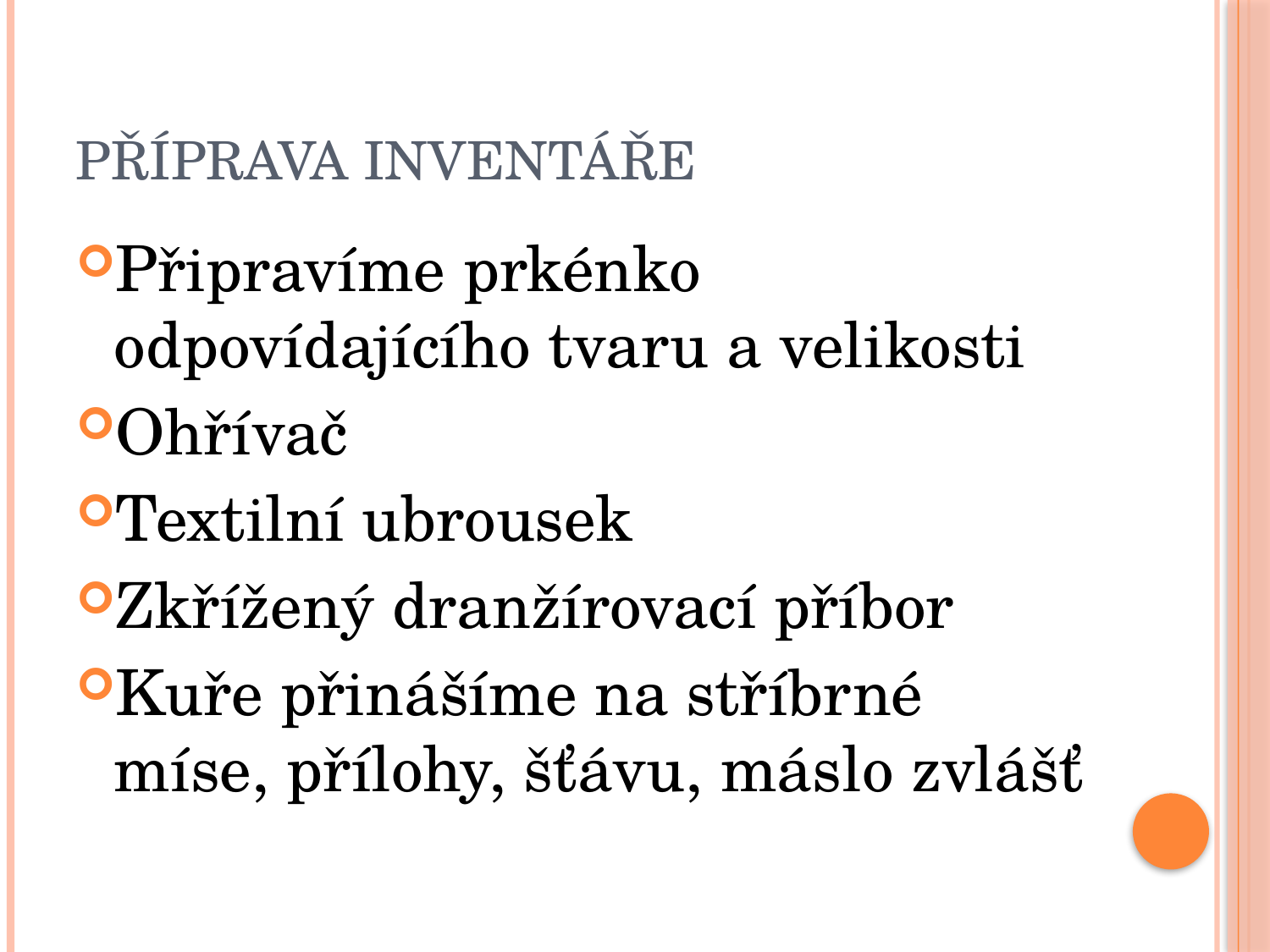

# Příprava inventáře
Připravíme prkénko odpovídajícího tvaru a velikosti
Ohřívač
Textilní ubrousek
Zkřížený dranžírovací příbor
Kuře přinášíme na stříbrné míse, přílohy, šťávu, máslo zvlášť